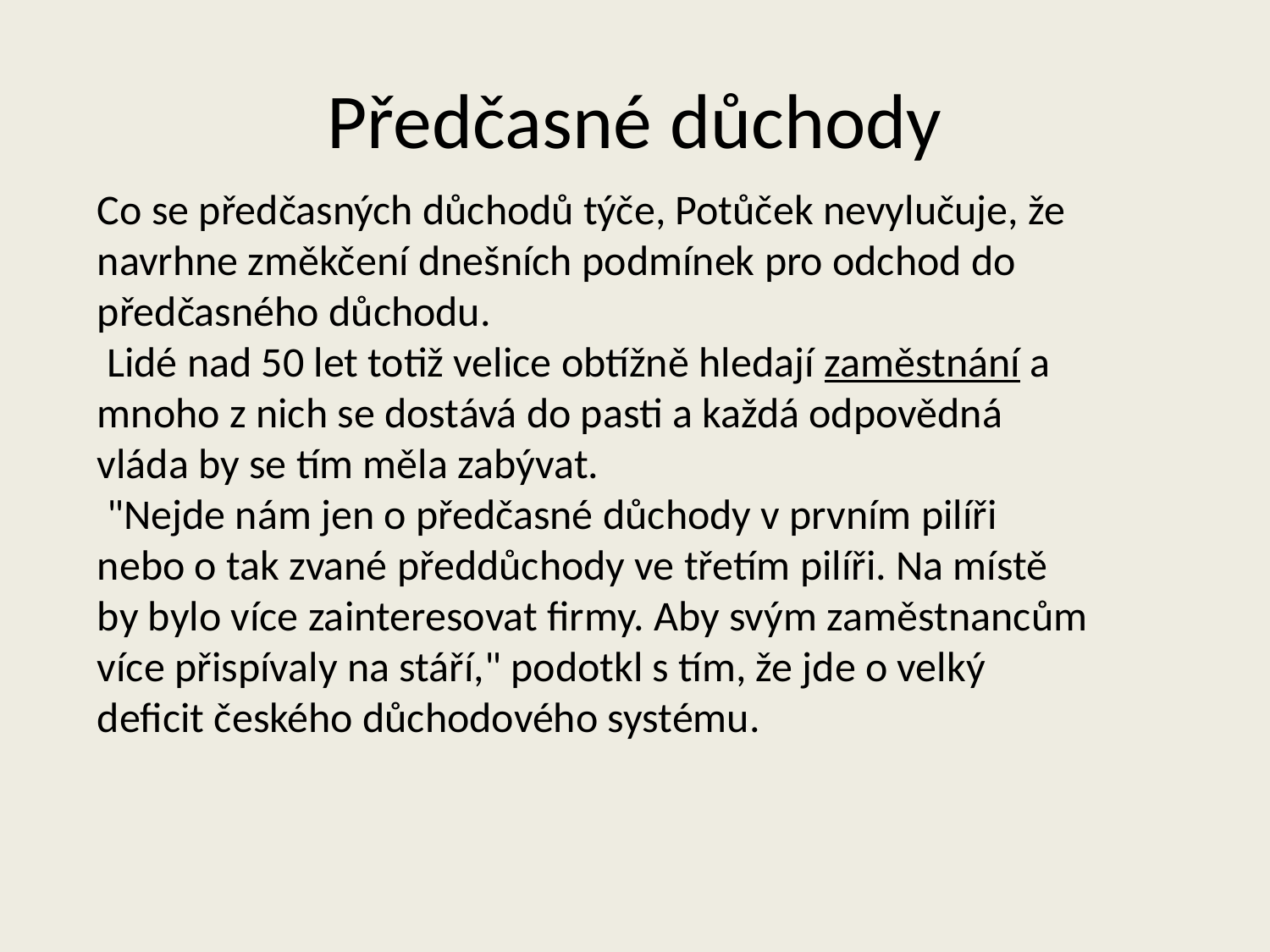

# Předčasné důchody
Co se předčasných důchodů týče, Potůček nevylučuje, že navrhne změkčení dnešních podmínek pro odchod do předčasného důchodu.
 Lidé nad 50 let totiž velice obtížně hledají zaměstnání a mnoho z nich se dostává do pasti a každá odpovědná vláda by se tím měla zabývat.
 "Nejde nám jen o předčasné důchody v prvním pilíři nebo o tak zvané předdůchody ve třetím pilíři. Na místě by bylo více zainteresovat firmy. Aby svým zaměstnancům více přispívaly na stáří," podotkl s tím, že jde o velký deficit českého důchodového systému.